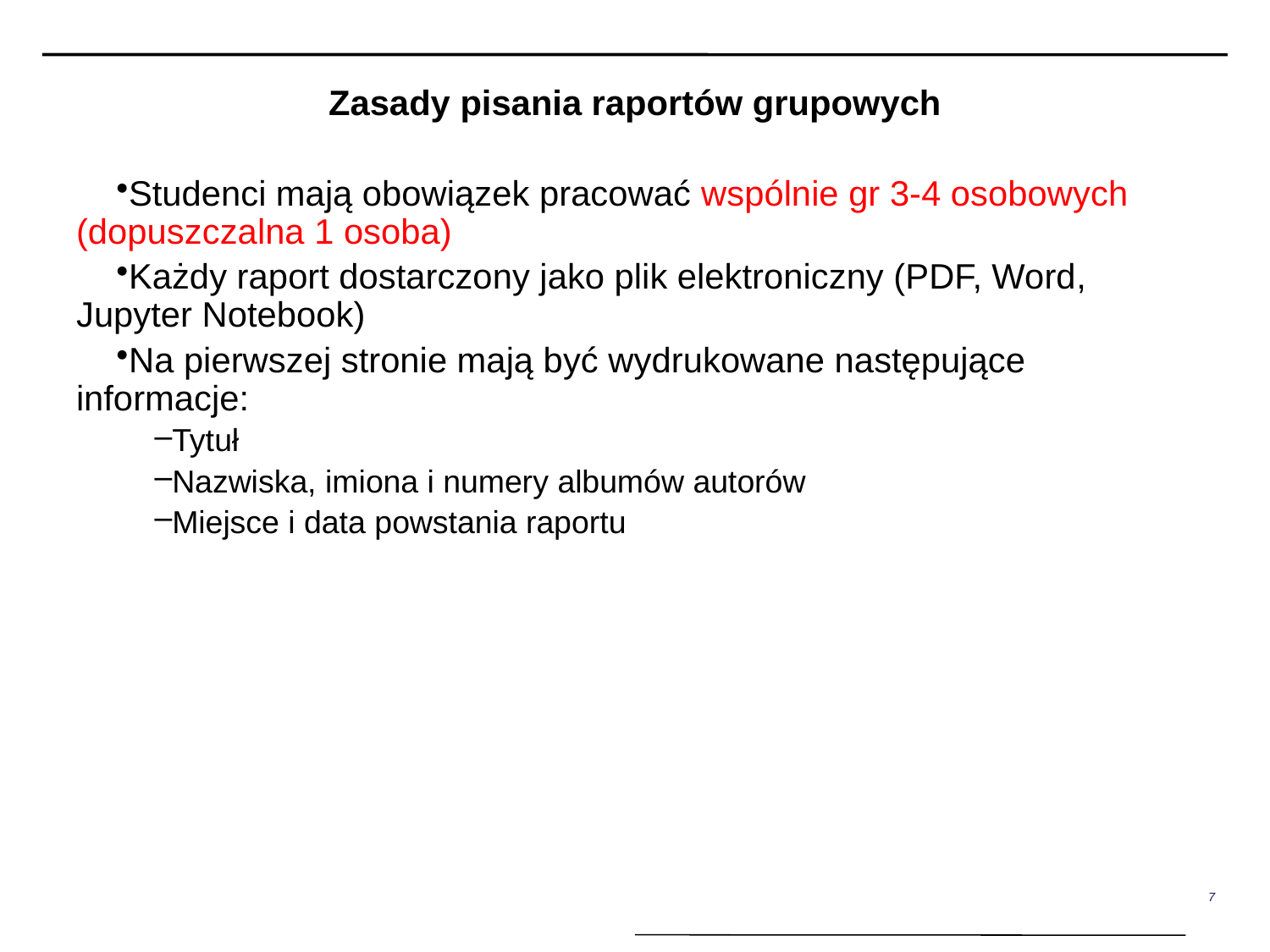

# Zasady pisania raportów grupowych
Studenci mają obowiązek pracować wspólnie gr 3-4 osobowych (dopuszczalna 1 osoba)
Każdy raport dostarczony jako plik elektroniczny (PDF, Word, Jupyter Notebook)
Na pierwszej stronie mają być wydrukowane następujące informacje:
Tytuł
Nazwiska, imiona i numery albumów autorów
Miejsce i data powstania raportu

7